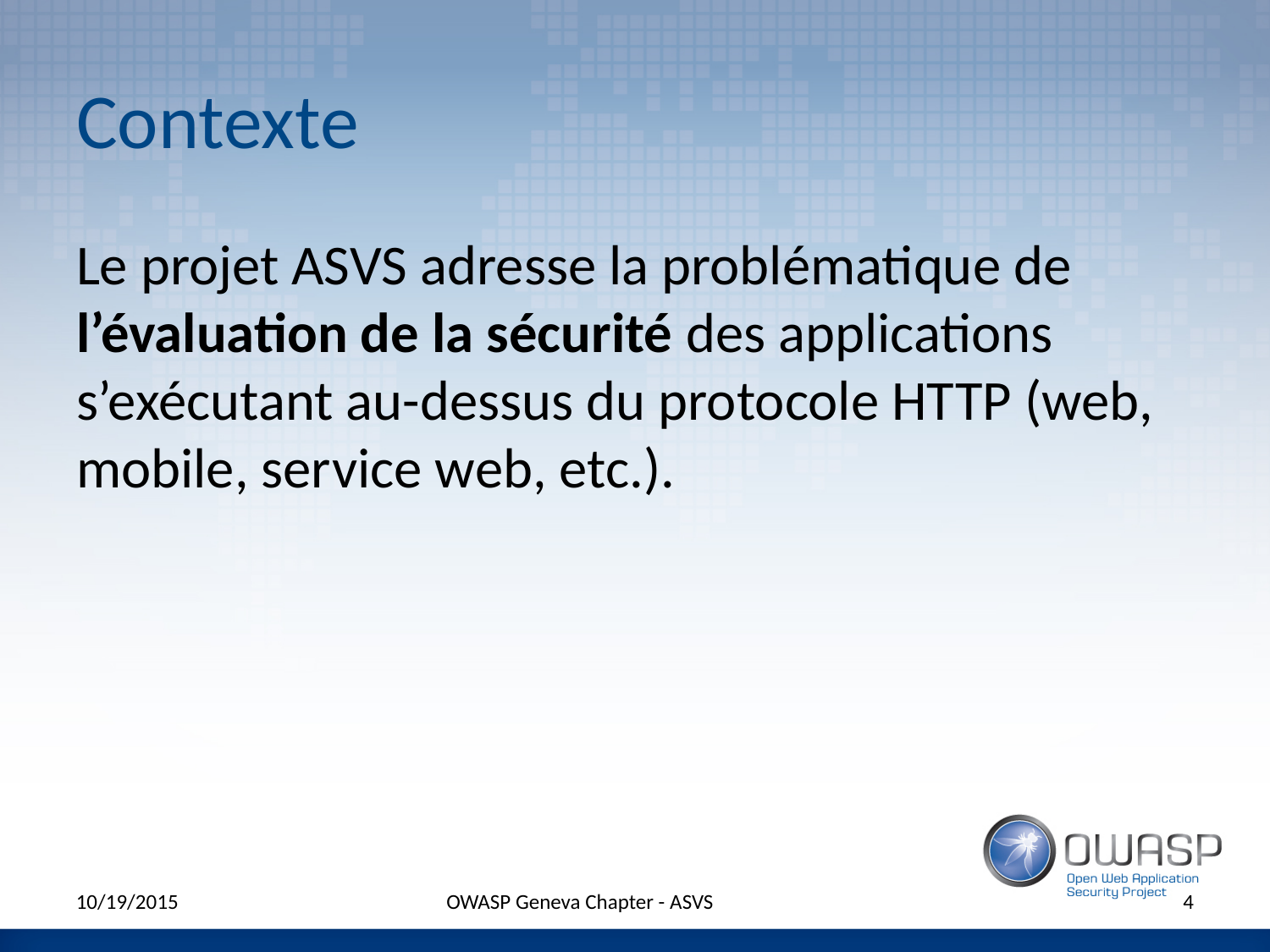

# Contexte
Le projet ASVS adresse la problématique de l’évaluation de la sécurité des applications s’exécutant au-dessus du protocole HTTP (web, mobile, service web, etc.).
10/19/2015
OWASP Geneva Chapter - ASVS
4